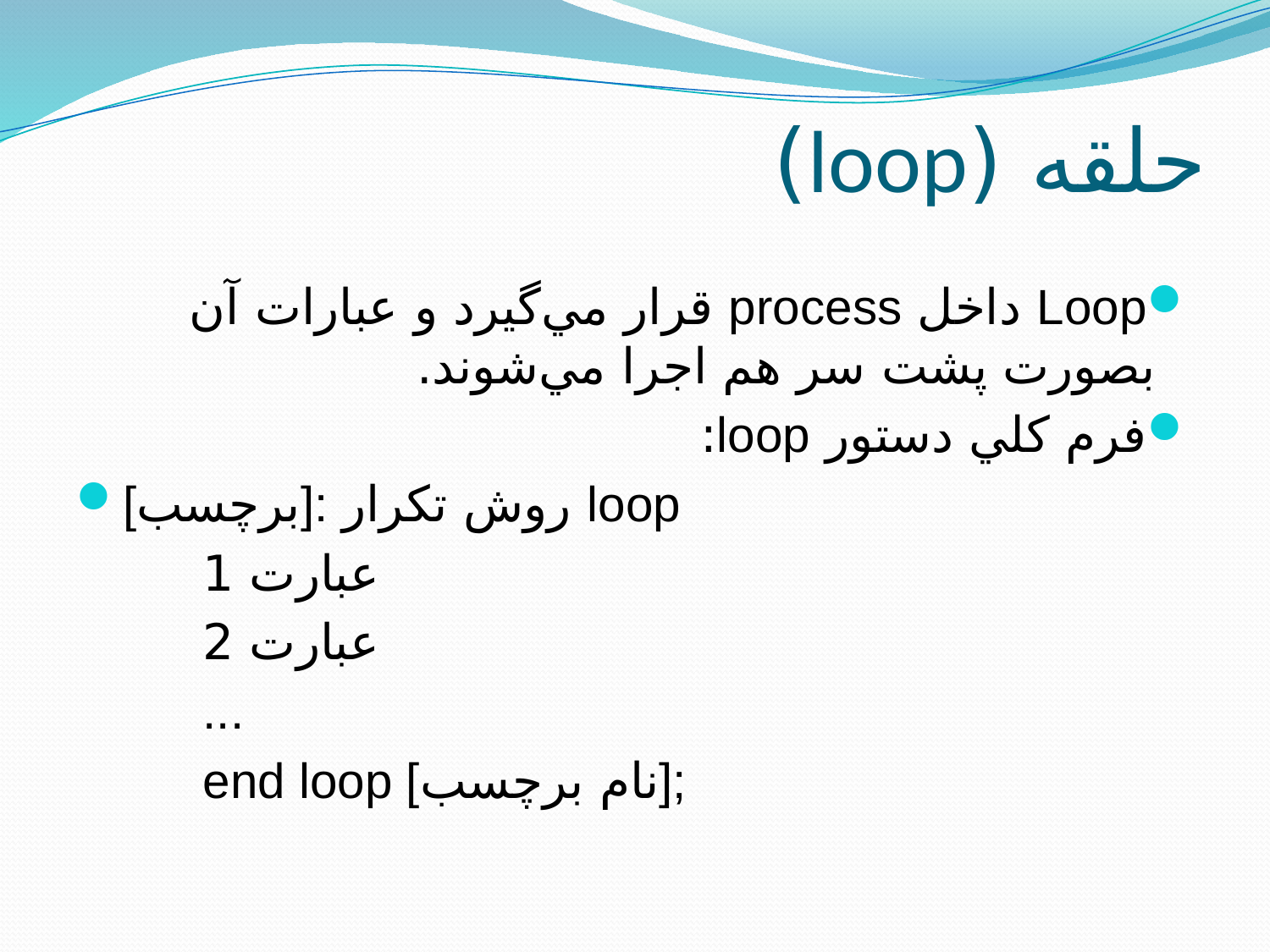

# حلقه (loop)
Loop داخل process قرار مي‌گيرد و عبارات آن بصورت پشت سر هم اجرا مي‌شوند.
فرم کلي دستور loop:
[برچسب]: روش تکرار loop
	عبارت 1
	عبارت 2
	...
	end loop [نام برچسب];